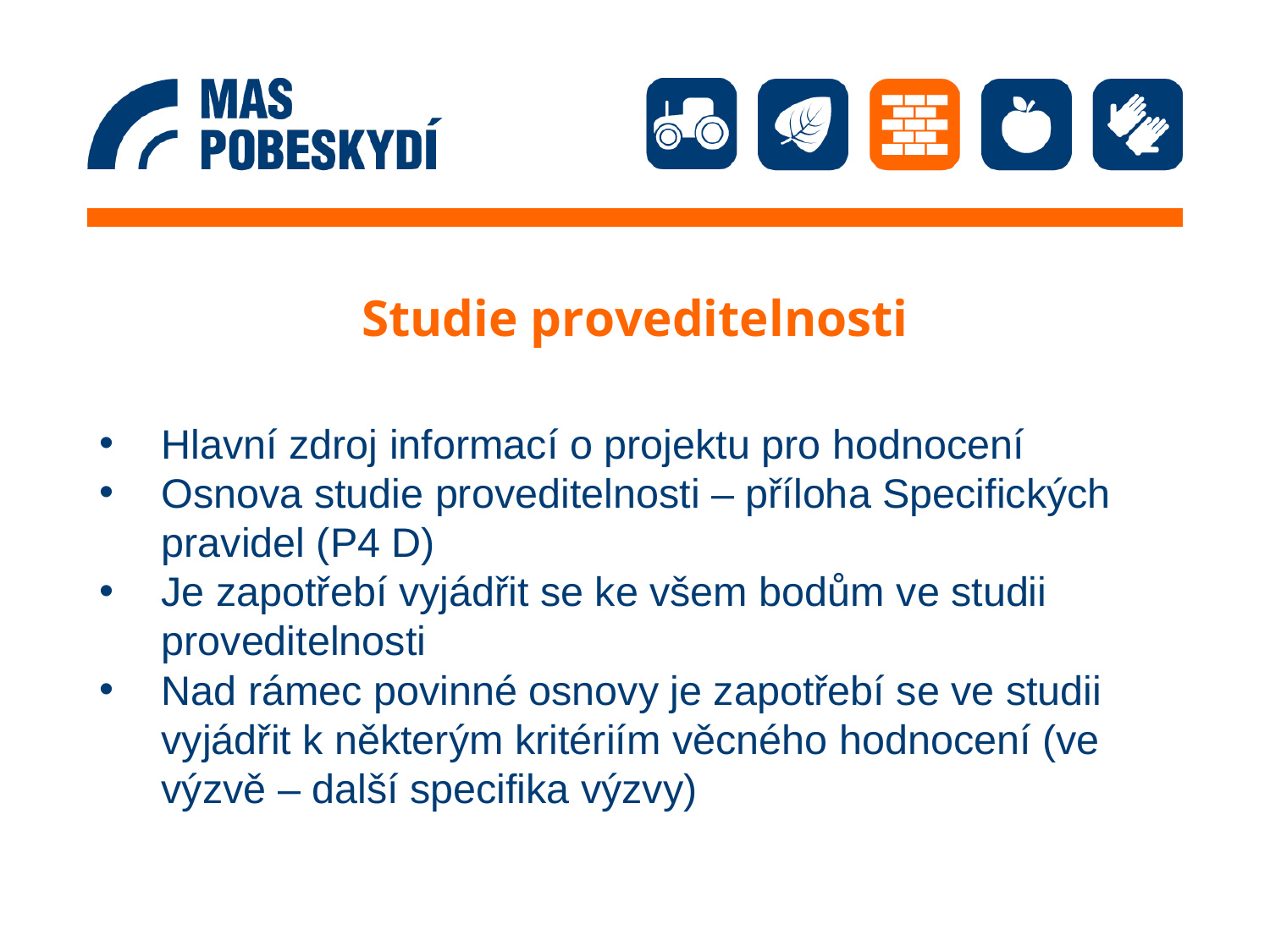

# Studie proveditelnosti
Hlavní zdroj informací o projektu pro hodnocení
Osnova studie proveditelnosti – příloha Specifických pravidel (P4 D)
Je zapotřebí vyjádřit se ke všem bodům ve studii proveditelnosti
Nad rámec povinné osnovy je zapotřebí se ve studii vyjádřit k některým kritériím věcného hodnocení (ve výzvě – další specifika výzvy)